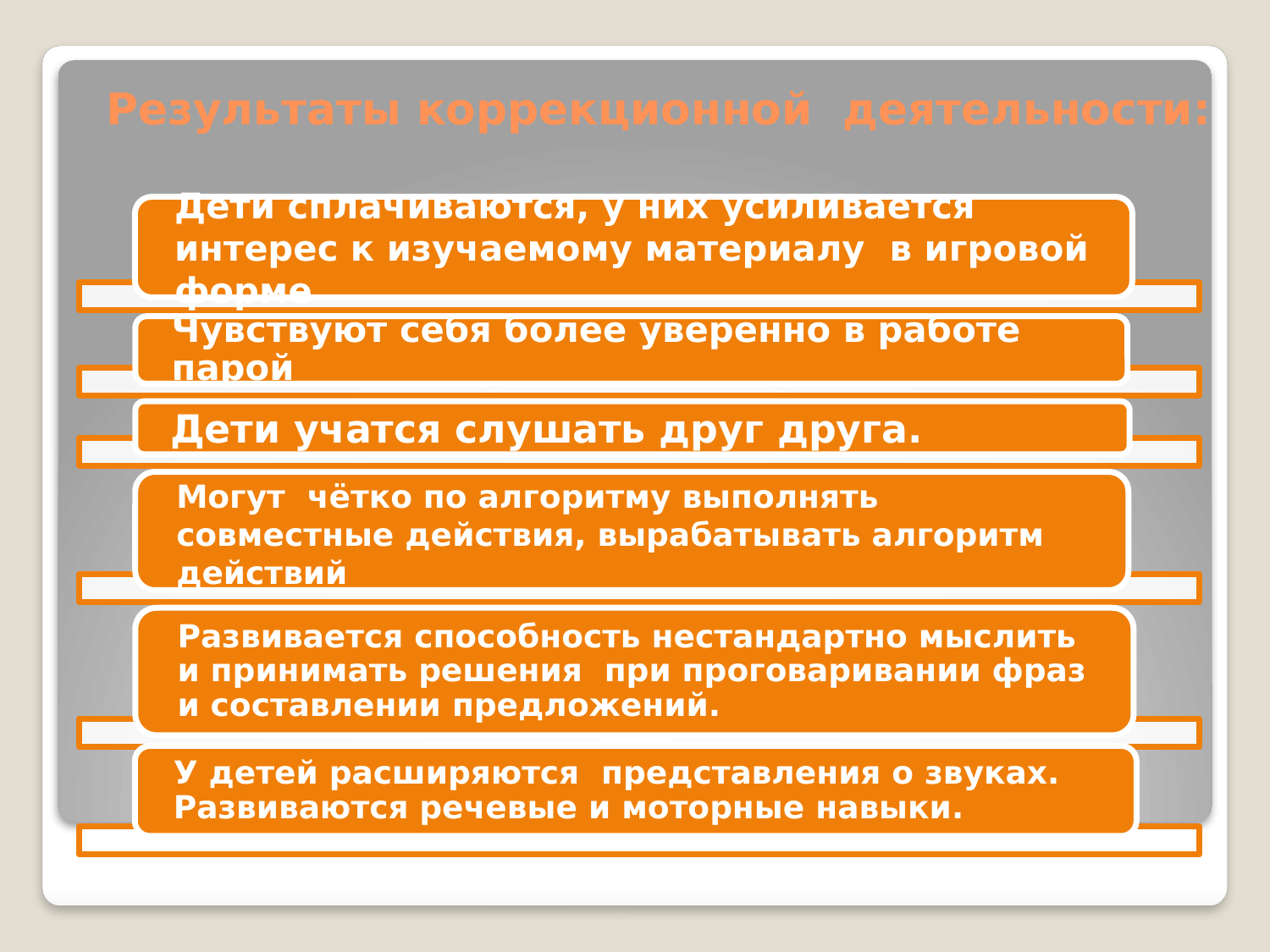

# Результаты коррекционной  деятельности:

Дети сплачиваются, у них усиливается интерес к изучаемому материалу  в игровой форме

Чувствуют себя более уверенно в работе парой
Дети учатся слушать друг друга.

Могут  чётко по алгоритму выполнять совместные действия, вырабатывать алгоритм действий

Развивается способность нестандартно мыслить и принимать решения  при проговаривании фраз и составлении предложений.
У детей расширяются  представления о звуках. Развиваются речевые и моторные навыки.